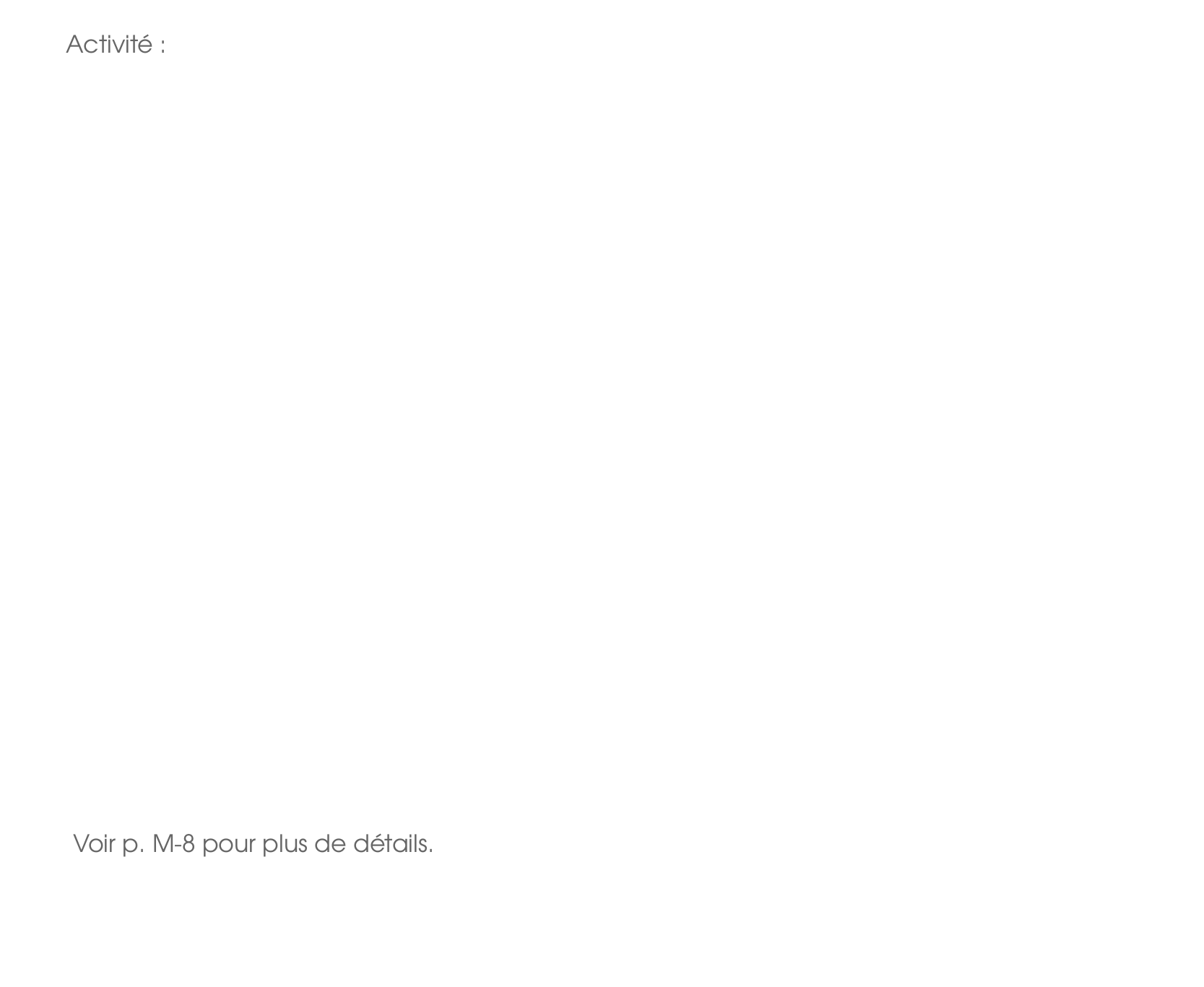

Activité :
 Voir p. M-8 pour plus de détails.